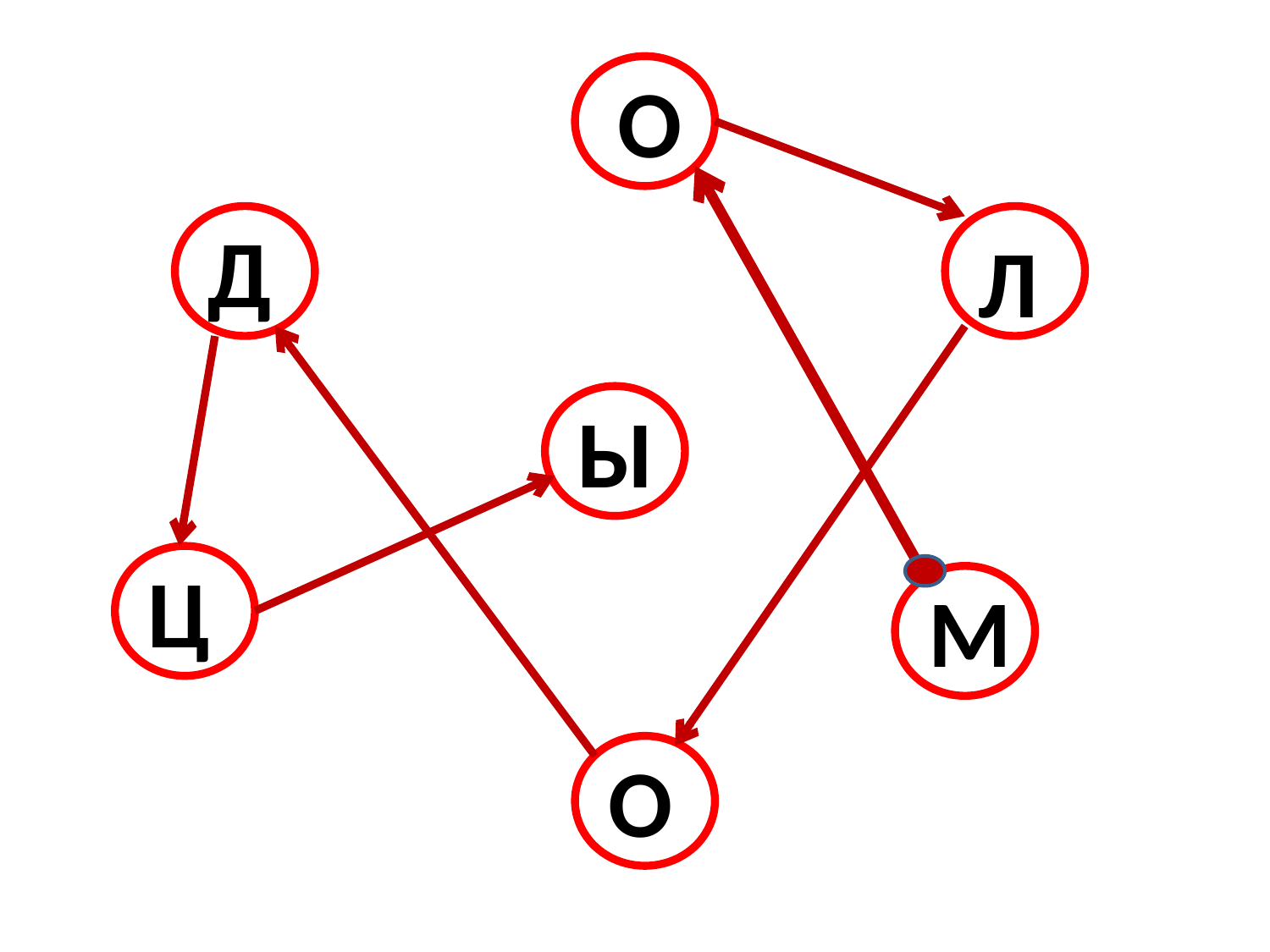

О

Д

Л

Ы

Ц

М

О